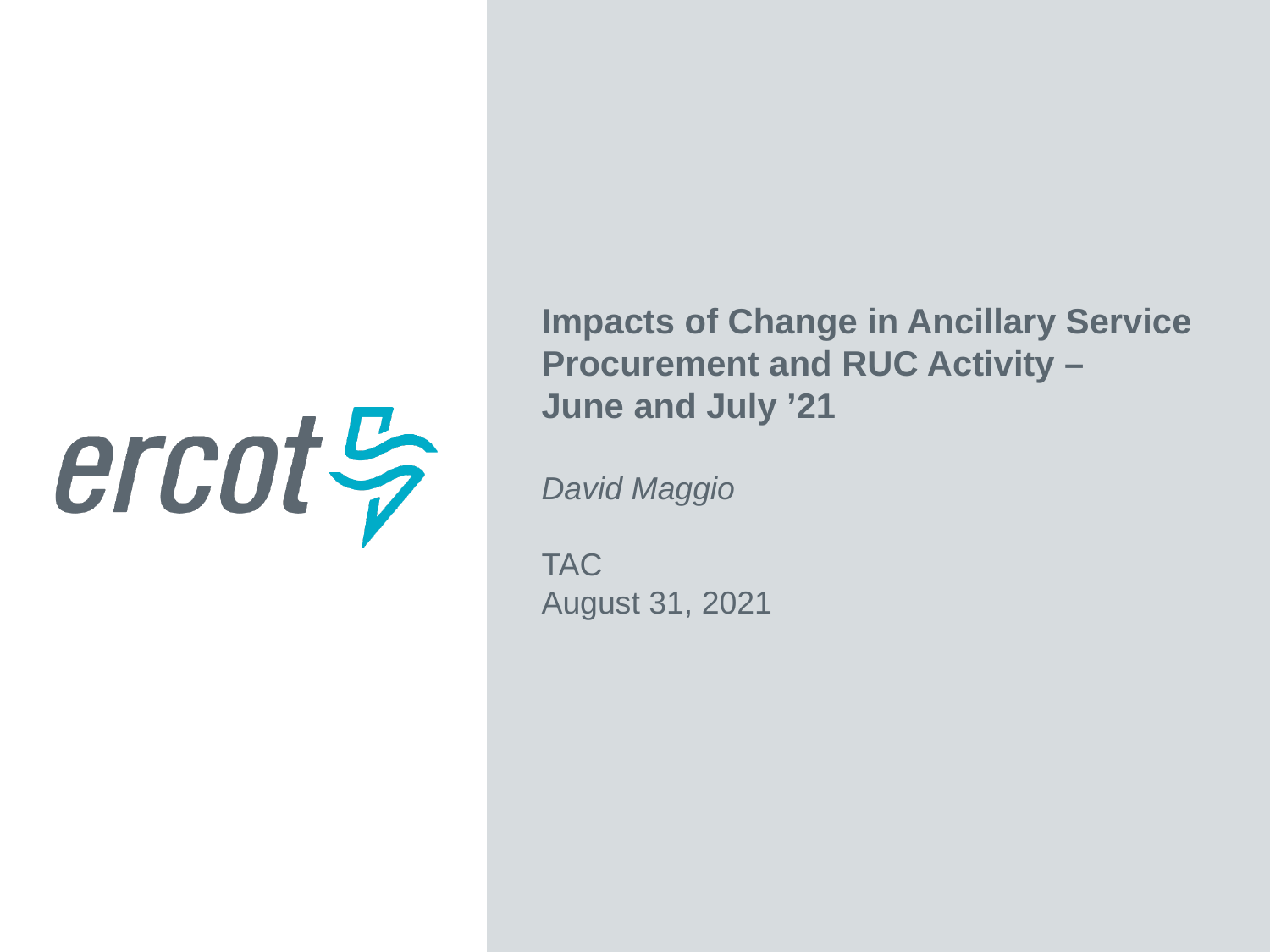

Impacts of Change in Ancillary Service Procurement and RUC Activity –
June and July ’21

David Maggio

TAC
August 31, 2021